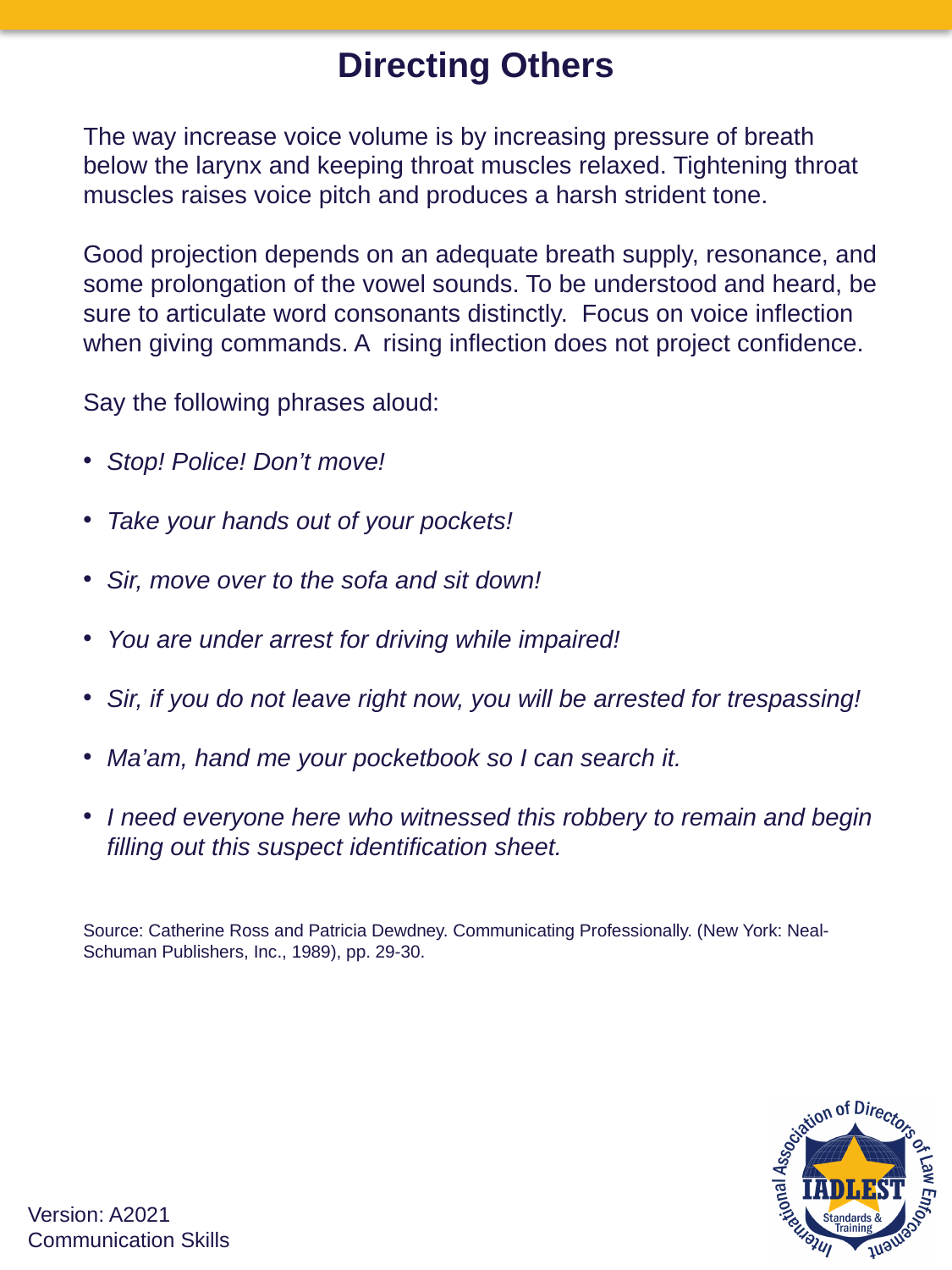

Directing Others
The way increase voice volume is by increasing pressure of breath below the larynx and keeping throat muscles relaxed. Tightening throat muscles raises voice pitch and produces a harsh strident tone.

Good projection depends on an adequate breath supply, resonance, and some prolongation of the vowel sounds. To be understood and heard, be sure to articulate word consonants distinctly.  Focus on voice inflection when giving commands. A  rising inflection does not project confidence.

Say the following phrases aloud:

Stop! Police! Don’t move!

Take your hands out of your pockets!

Sir, move over to the sofa and sit down!

You are under arrest for driving while impaired!

Sir, if you do not leave right now, you will be arrested for trespassing!

Ma’am, hand me your pocketbook so I can search it.

I need everyone here who witnessed this robbery to remain and begin filling out this suspect identification sheet.

Source: Catherine Ross and Patricia Dewdney. Communicating Professionally. (New York: Neal-Schuman Publishers, Inc., 1989), pp. 29-30.